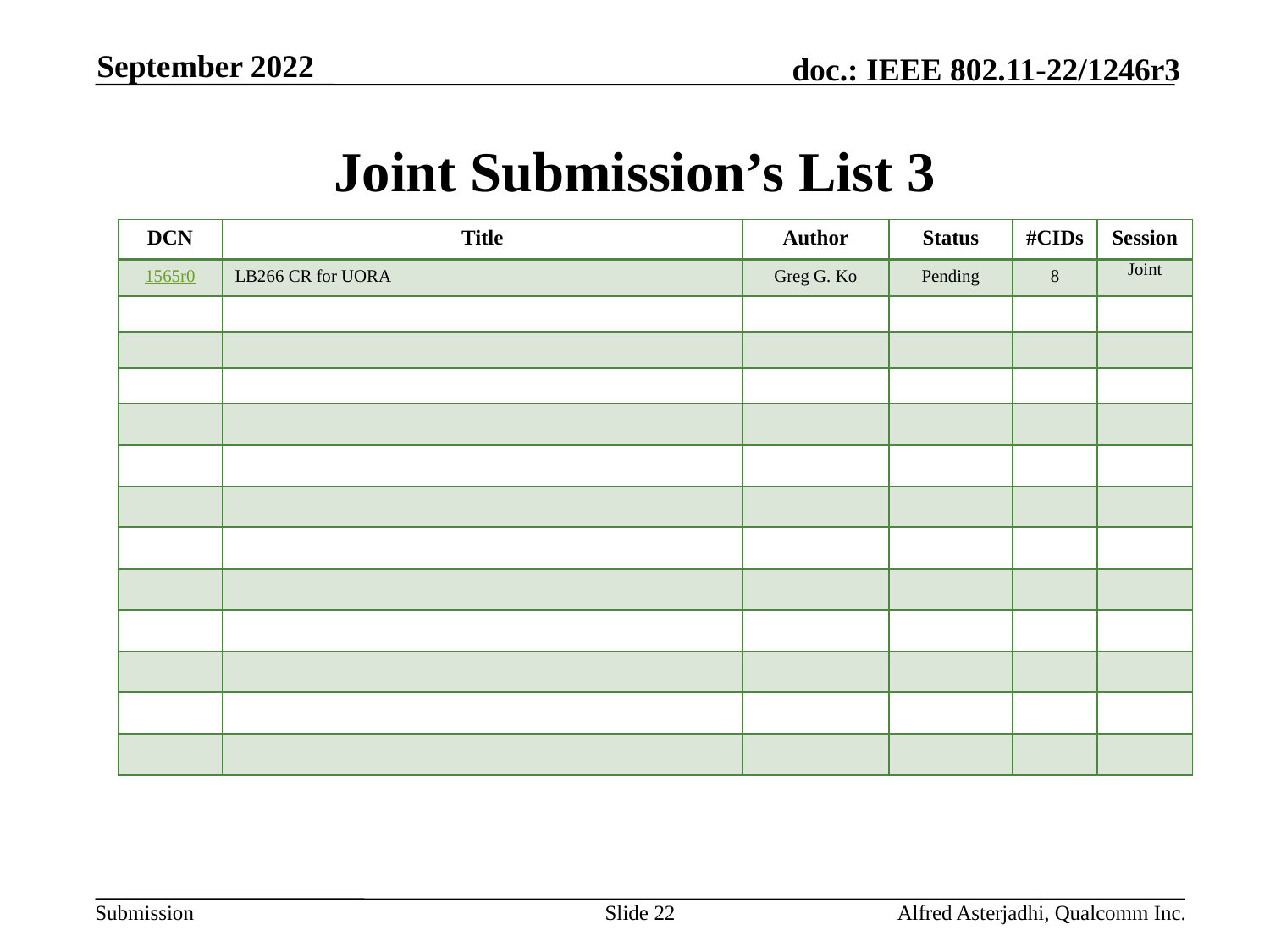

September 2022
# Joint Submission’s List 3
| DCN | Title | Author | Status | #CIDs | Session |
| --- | --- | --- | --- | --- | --- |
| 1565r0 | LB266 CR for UORA | Greg G. Ko | Pending | 8 | Joint |
|  |  |  |  |  |  |
|  |  |  |  |  |  |
|  |  |  |  |  |  |
|  |  |  |  |  |  |
|  |  |  |  |  |  |
|  |  |  |  |  |  |
|  |  |  |  |  |  |
|  |  |  |  |  |  |
|  |  |  |  |  |  |
|  |  |  |  |  |  |
|  |  |  |  |  |  |
|  |  |  |  |  |  |
Slide 22
Alfred Asterjadhi, Qualcomm Inc.